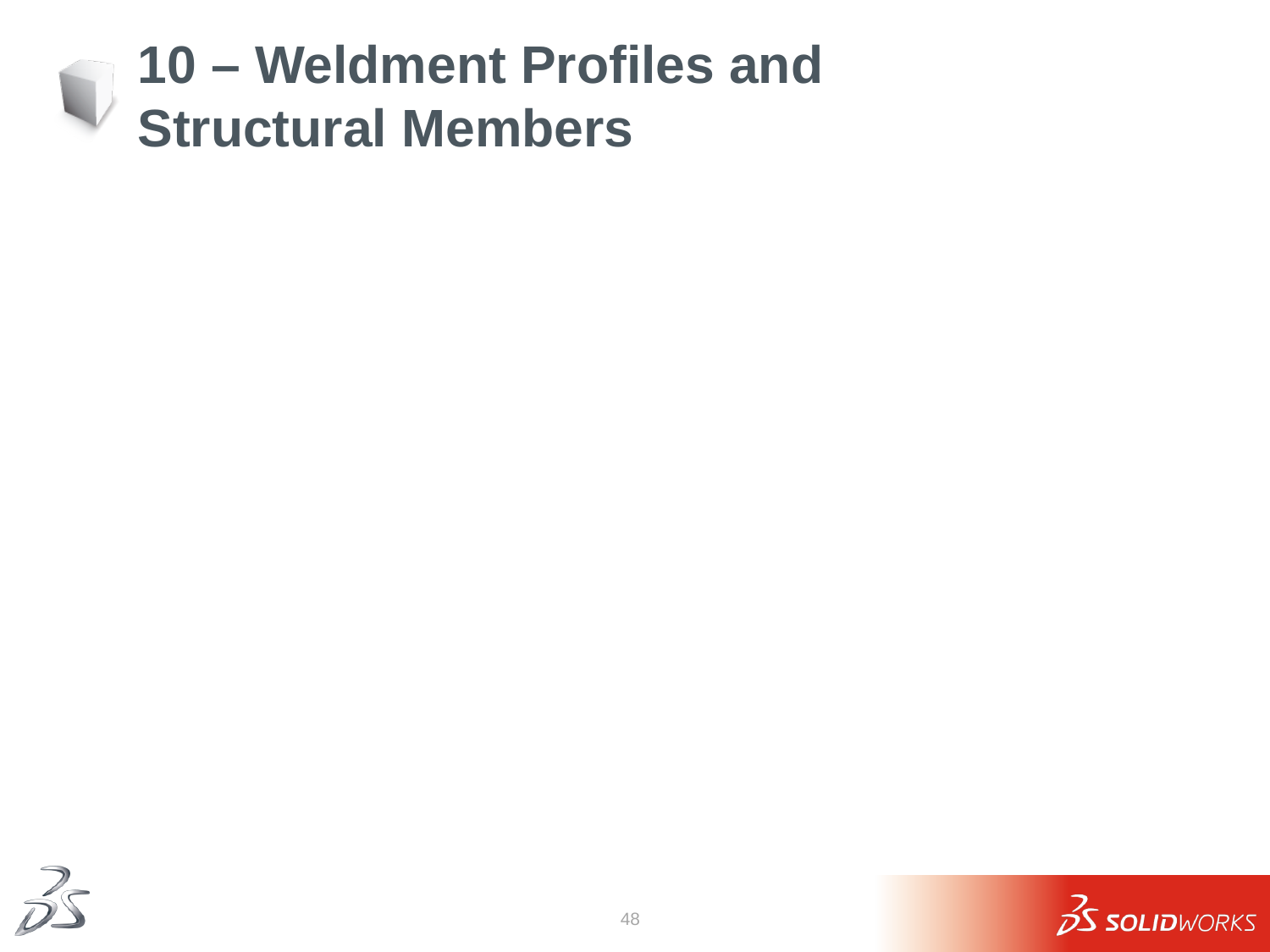

# 10 – Weldment Profiles and Structural Members